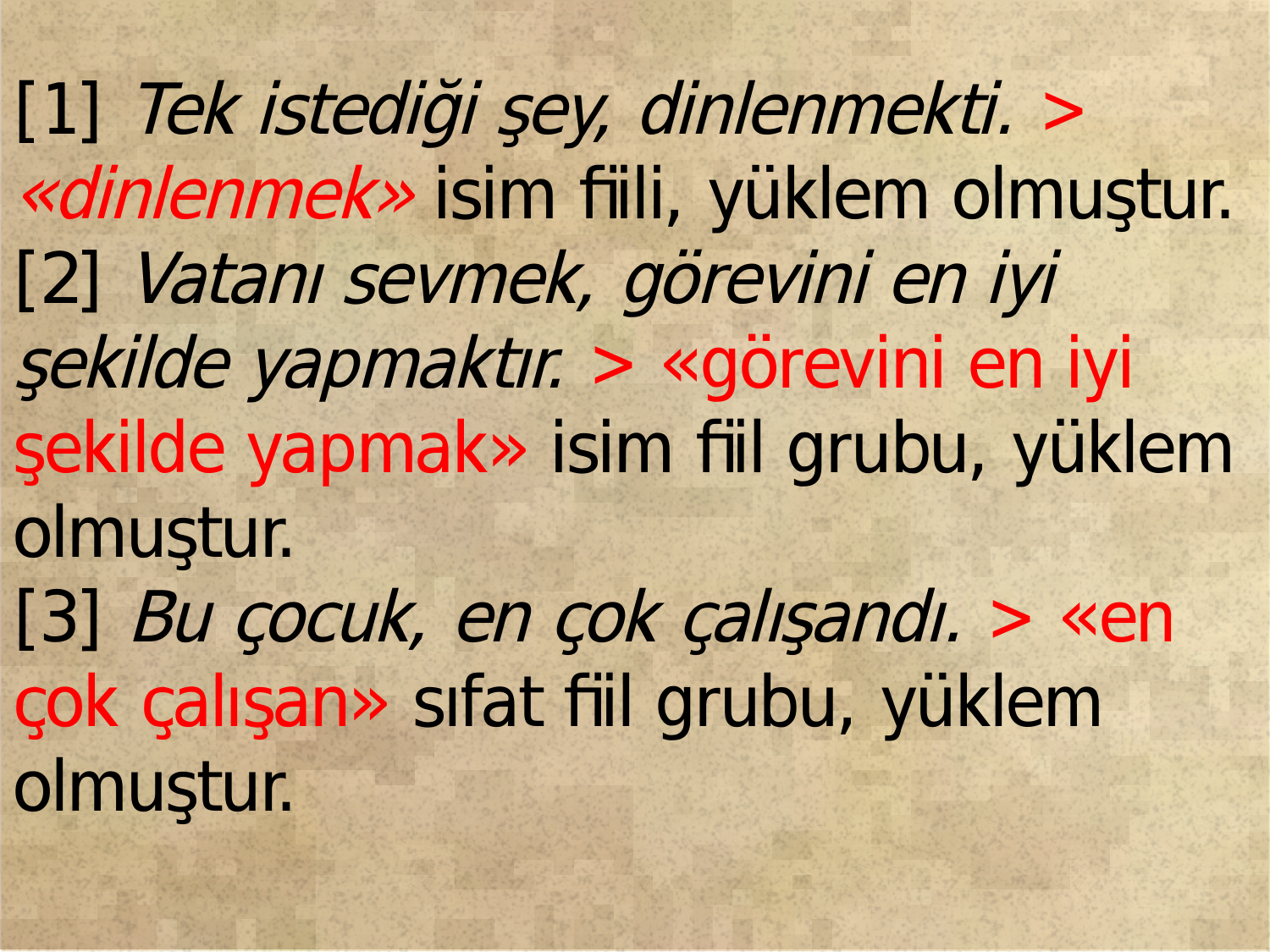

[1] Tek istediği şey, dinlenmekti. > «dinlenmek» isim fiili, yüklem olmuştur.
[2] Vatanı sevmek, görevini en iyi şekilde yapmaktır. > «görevini en iyi şekilde yapmak» isim fiil grubu, yüklem olmuştur.
[3] Bu çocuk, en çok çalışandı. > «en çok çalışan» sıfat fiil grubu, yüklem olmuştur.